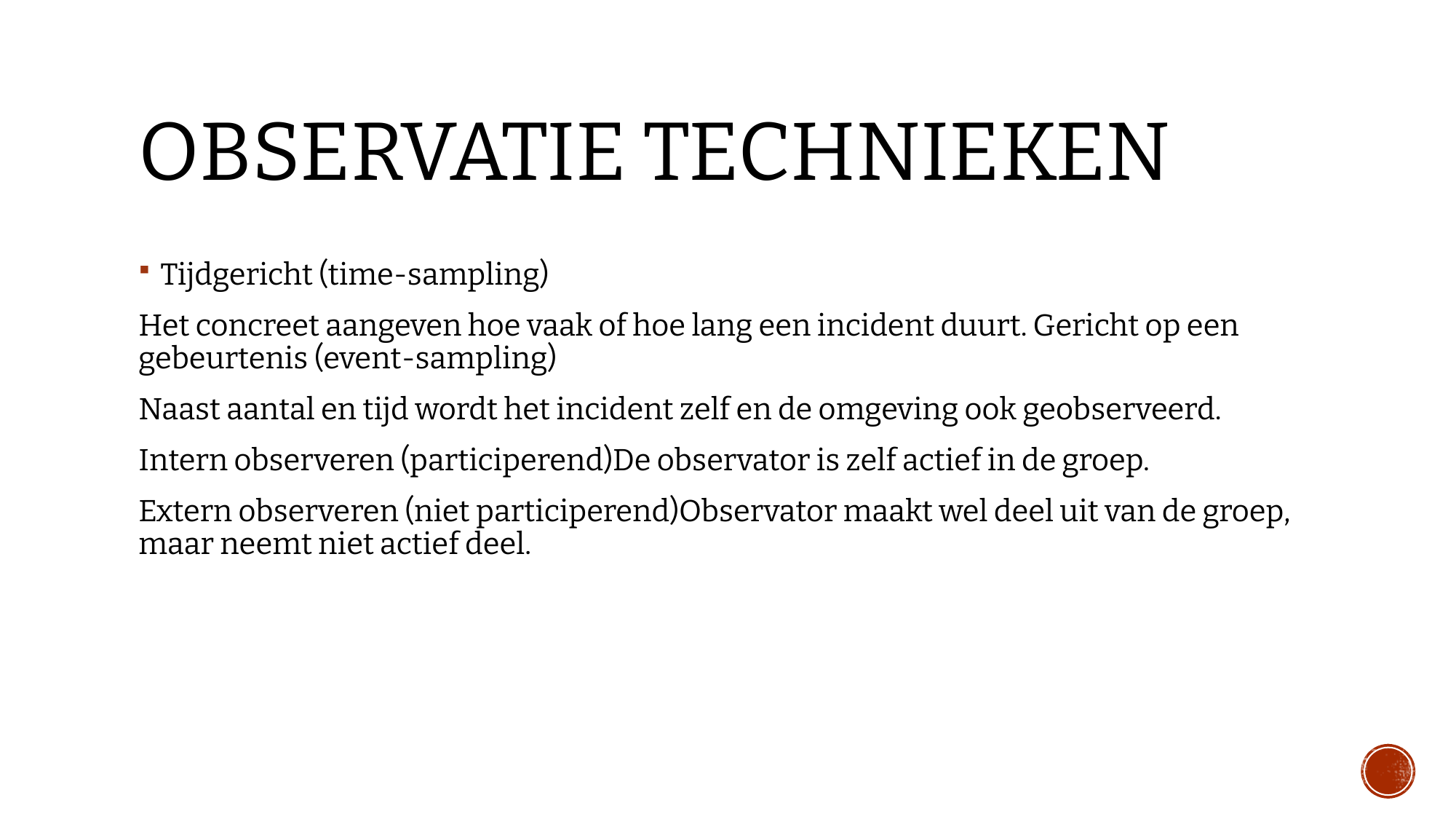

# Observatie technieken
Tijdgericht (time-sampling)
Het concreet aangeven hoe vaak of hoe lang een incident duurt. Gericht op een gebeurtenis (event-sampling)
Naast aantal en tijd wordt het incident zelf en de omgeving ook geobserveerd.
Intern observeren (participerend)De observator is zelf actief in de groep.
Extern observeren (niet participerend)Observator maakt wel deel uit van de groep, maar neemt niet actief deel.